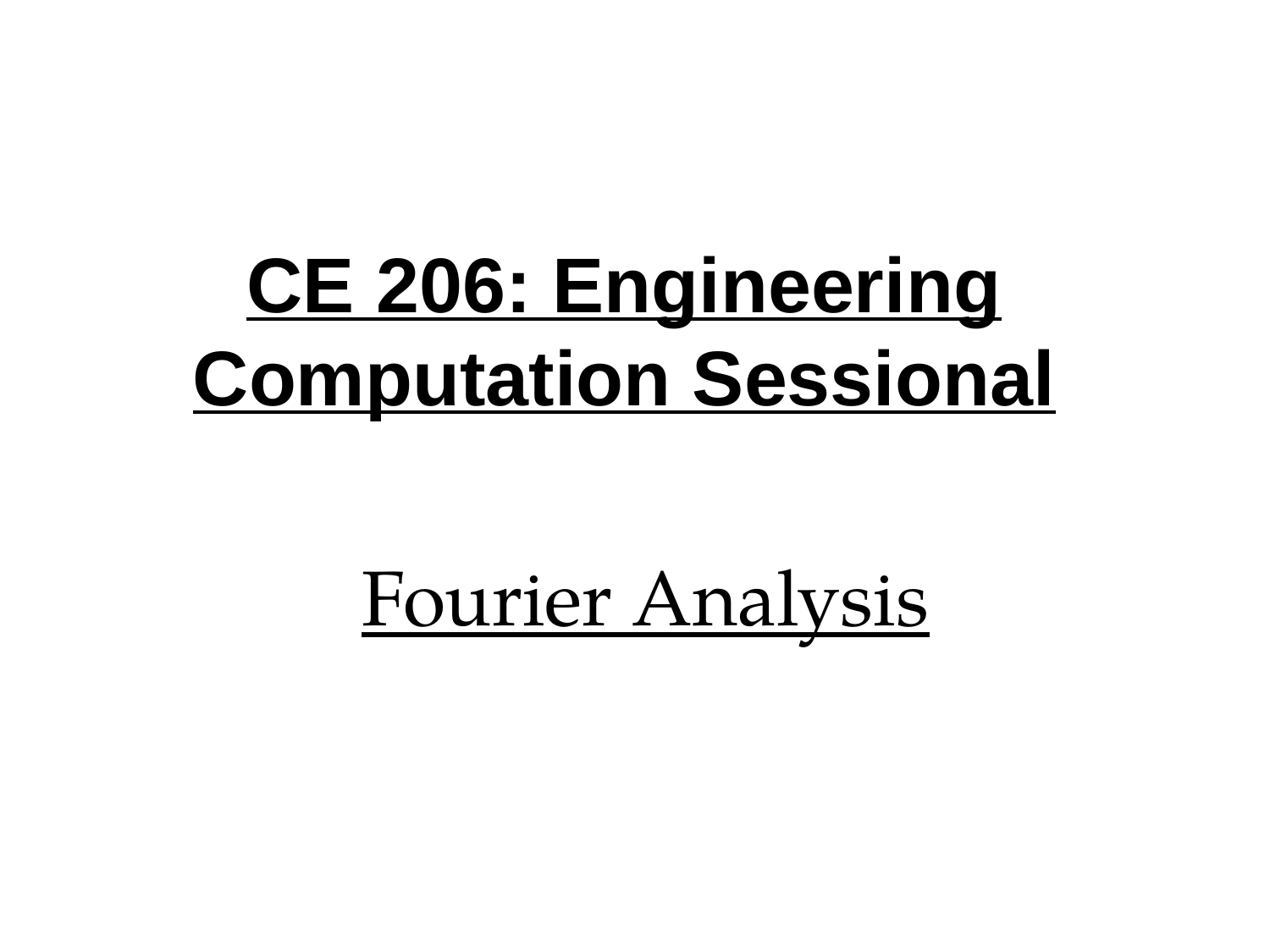

# CE 206: Engineering Computation Sessional

Fourier Analysis